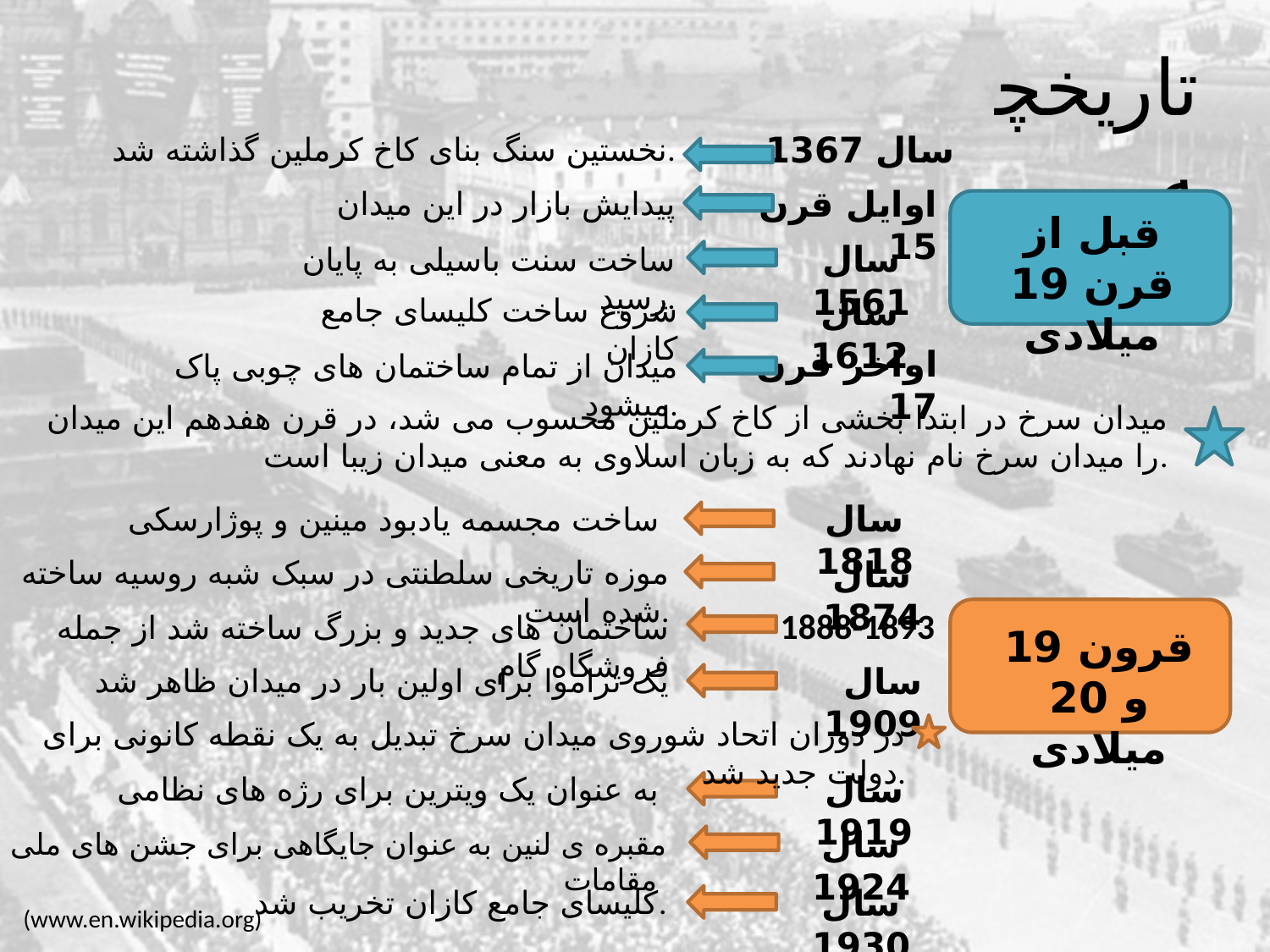

تاریخچه
سال 1367
نخستین سنگ بنای کاخ کرملین گذاشته شد.

اوایل قرن 15
پیدایش بازار در این میدان

قبل از قرن 19 میلادی
سال 1561
ساخت سنت باسیلی به پایان رسید.

شروع ساخت کلیسای جامع کازان
سال 1612

اواخر قرن 17
میدان از تمام ساختمان های چوبی پاک میشود.

میدان سرخ در ابتدا بخشی از کاخ کرملین محسوب می شد، در قرن هفدهم این میدان را میدان سرخ نام نهادند که به زبان اسلاوی به معنی میدان زیبا است.

سال 1818
ساخت مجسمه یادبود مینین و پوژارسکی

سال 1874
موزه تاریخی سلطنتی در سبک شبه روسیه ساخته شده است.

1888-1893

ساختمان های جدید و بزرگ ساخته شد از جمله فروشگاه گام

قرون 19 و 20 میلادی
سال 1909
یک تراموا برای اولین بار در میدان ظاهر شد

در دوران اتحاد شوروی میدان سرخ تبدیل به یک نقطه کانونی برای دولت جدید شد.

سال 1919
به عنوان یک ویترین برای رژه های نظامی

سال 1924
مقبره ی لنین به عنوان جایگاهی برای جشن های ملی برای مقامات

سال 1930
کلیسای جامع کازان تخریب شد.

(www.en.wikipedia.org)